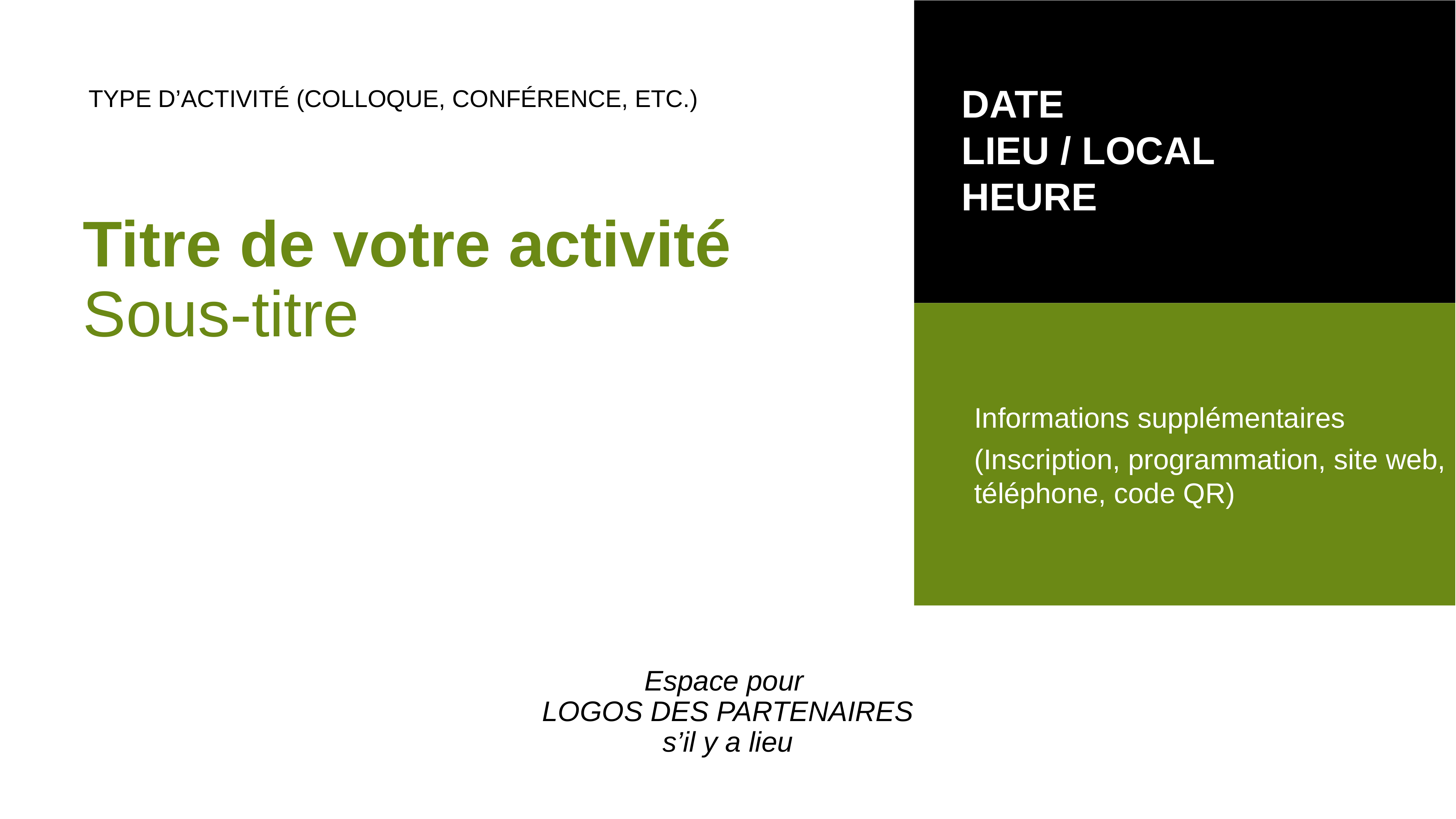

DATE
LIEU / LOCAL
HEURE
TYPE D’ACTIVITÉ (COLLOQUE, CONFÉRENCE, ETC.)
# Titre de votre activité Sous-titre
Informations supplémentaires
(Inscription, programmation, site web, téléphone, code QR)
Espace pour
LOGOS DES PARTENAIRES
s’il y a lieu